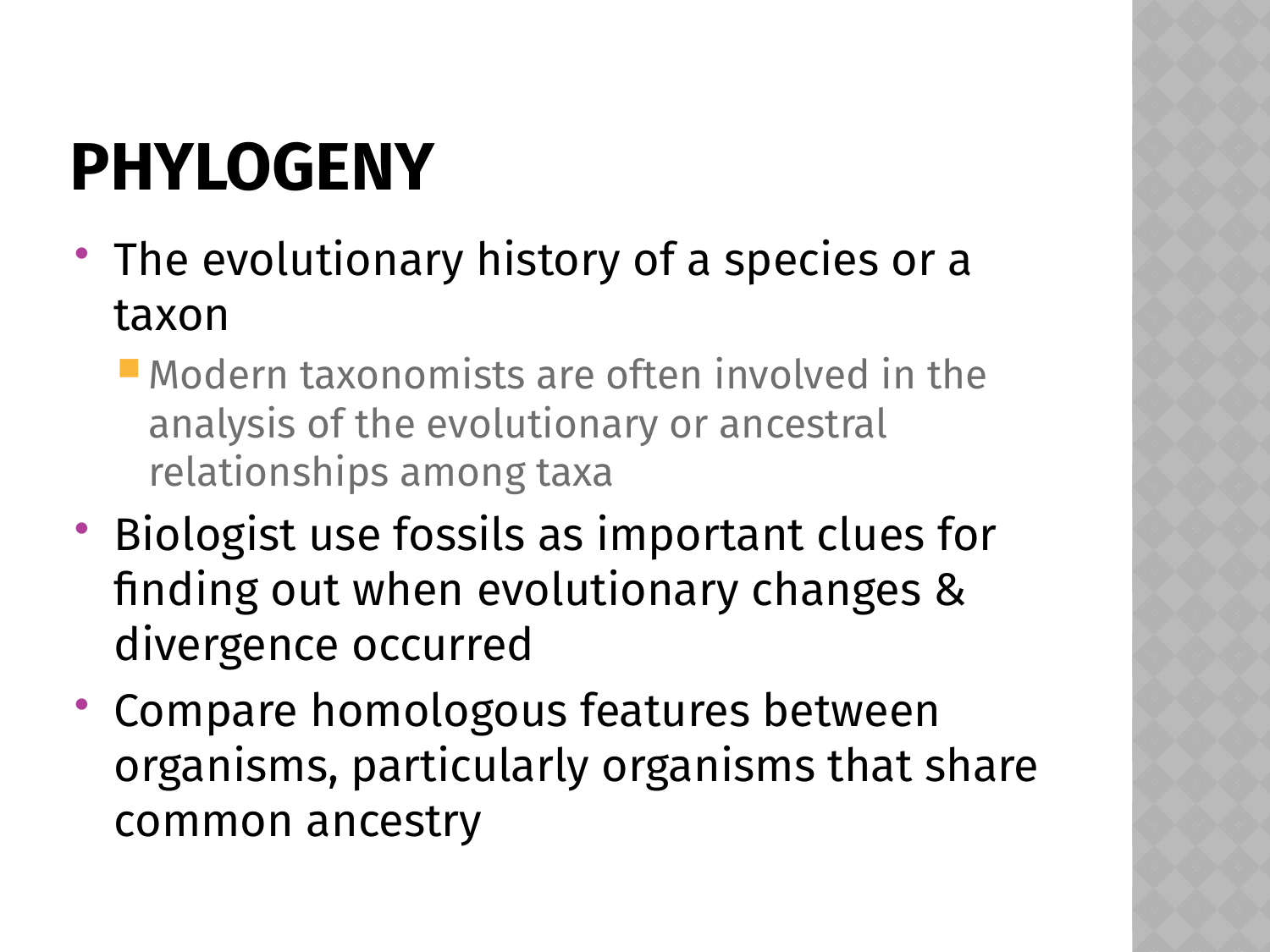

# phylogeny
The evolutionary history of a species or a taxon
Modern taxonomists are often involved in the analysis of the evolutionary or ancestral relationships among taxa
Biologist use fossils as important clues for finding out when evolutionary changes & divergence occurred
Compare homologous features between organisms, particularly organisms that share common ancestry